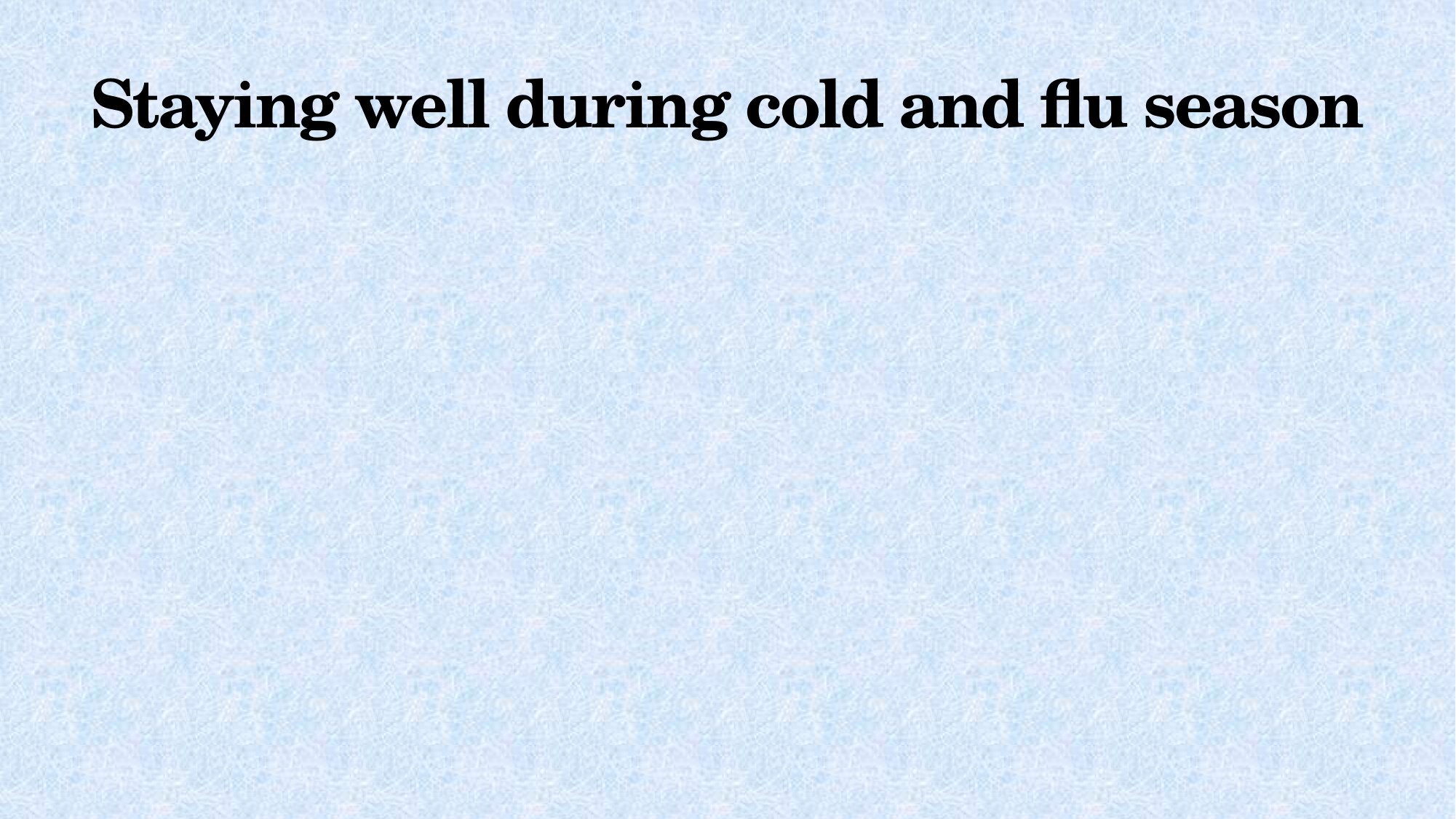

# Staying well during cold and flu season